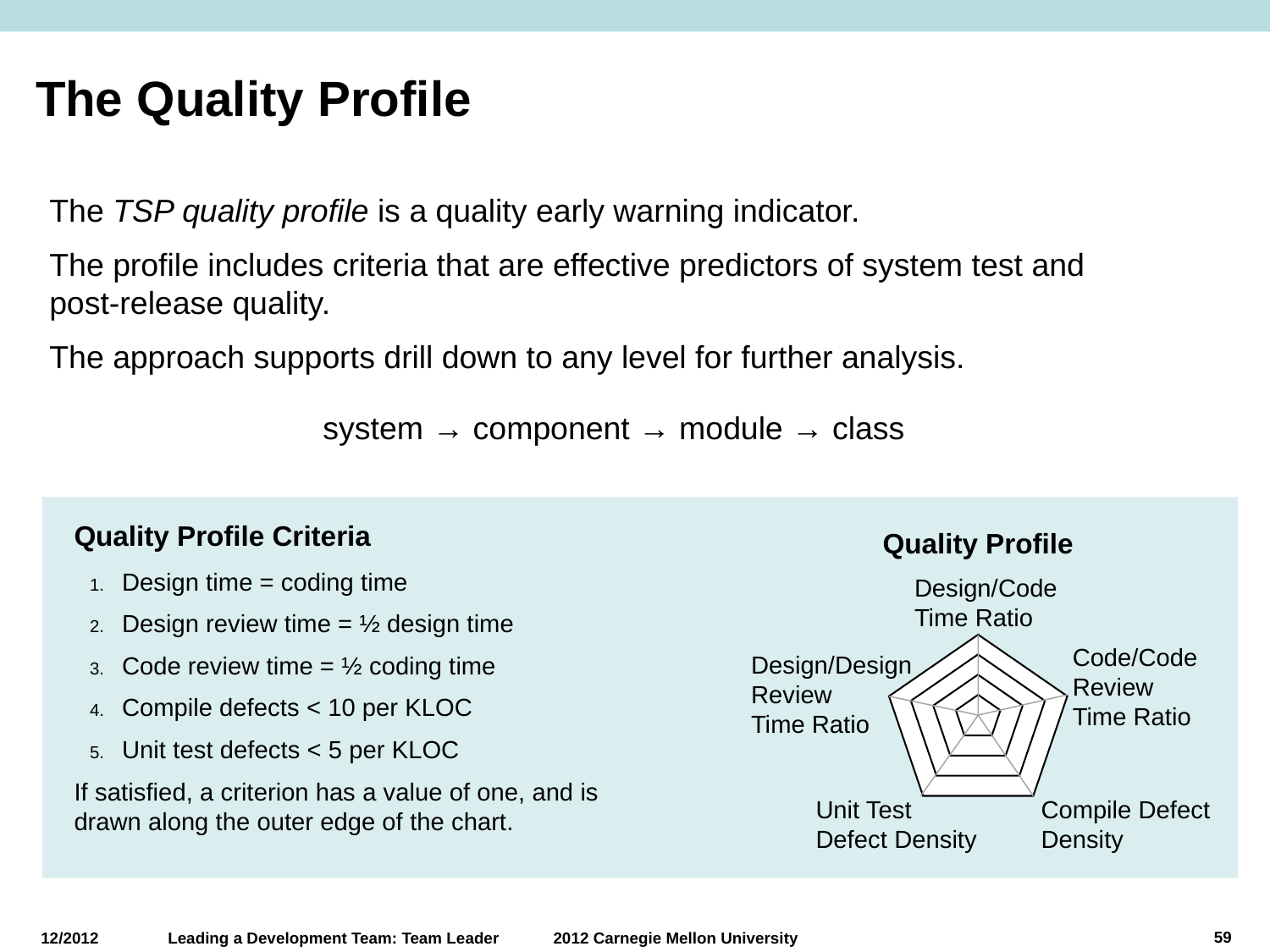

# The Quality Profile
The TSP quality profile is a quality early warning indicator.
The profile includes criteria that are effective predictors of system test and
post-release quality.
The approach supports drill down to any level for further analysis.

system → component → module → class

Quality Profile Criteria
Design time = coding time
Design review time = ½ design time
Code review time = ½ coding time
Compile defects < 10 per KLOC
Unit test defects < 5 per KLOC
If satisfied, a criterion has a value of one, and is drawn along the outer edge of the chart.
Quality Profile
Design/Code
Time Ratio

Code/Code
Review
Time Ratio
Design/Design
Review
Time Ratio
Unit Test
Defect Density
Compile Defect Density